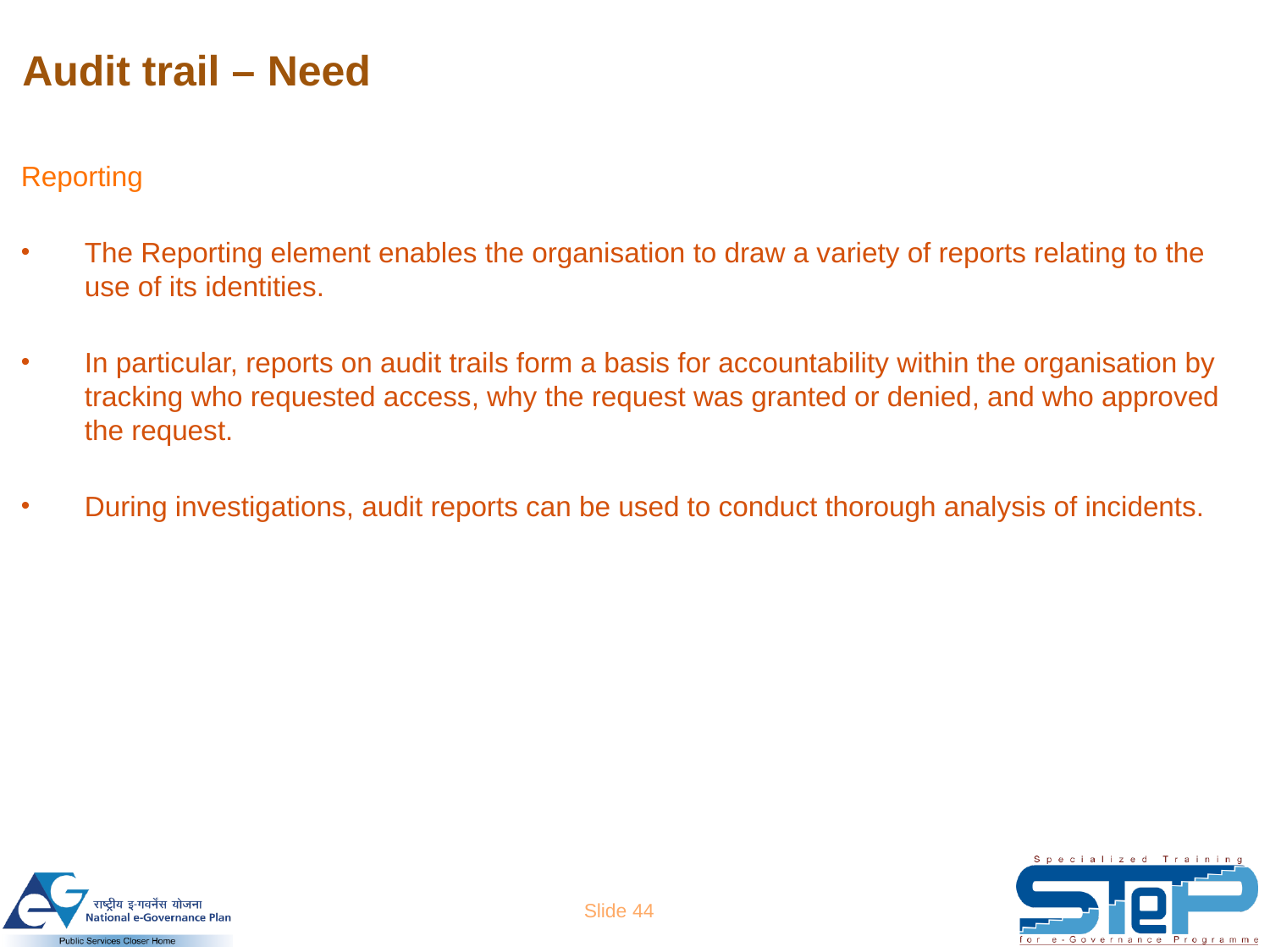

# Audit trail – Need
Reporting
The Reporting element enables the organisation to draw a variety of reports relating to the use of its identities.
In particular, reports on audit trails form a basis for accountability within the organisation by tracking who requested access, why the request was granted or denied, and who approved the request.
During investigations, audit reports can be used to conduct thorough analysis of incidents.